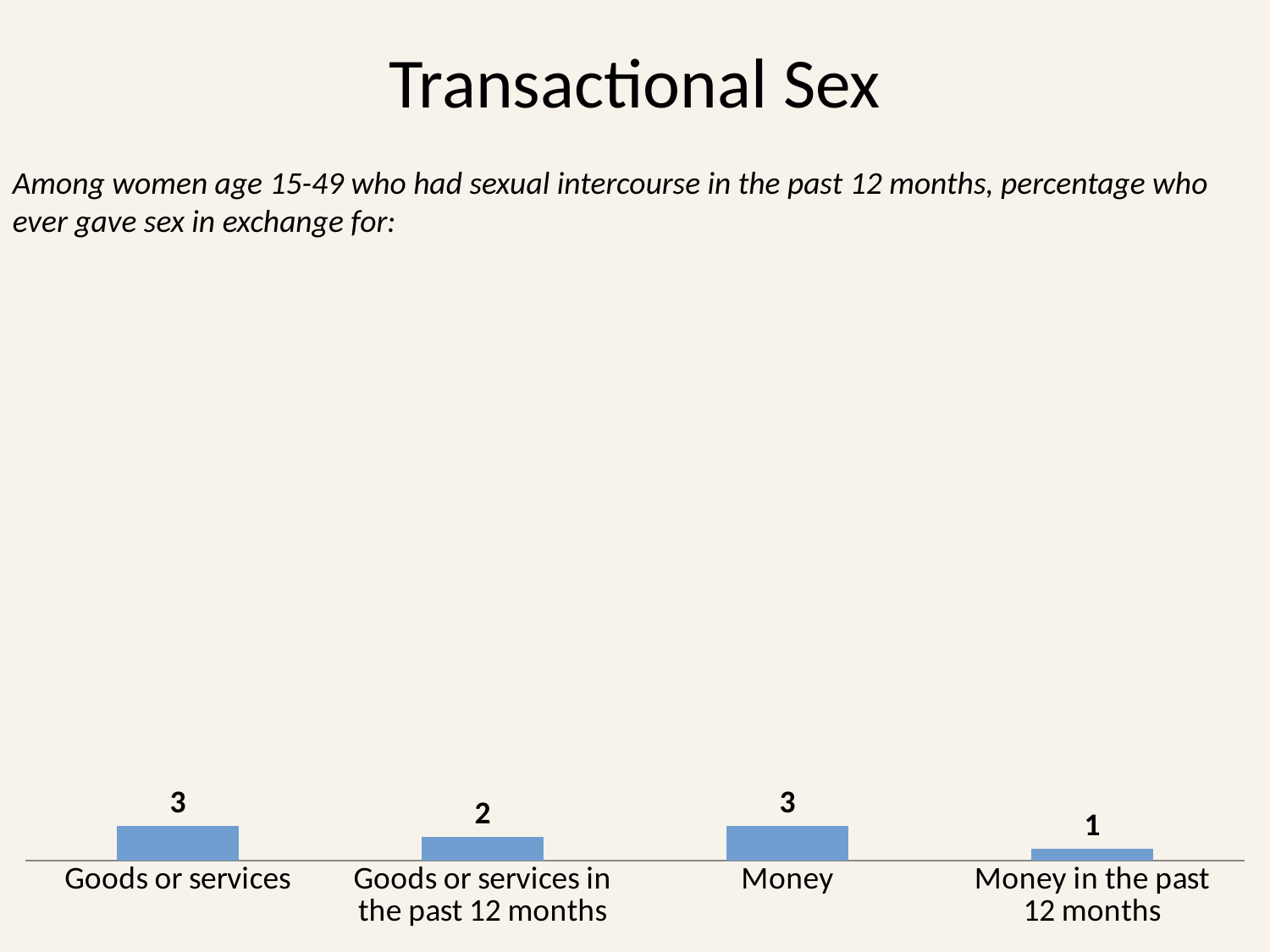

Transactional Sex
Among women age 15-49 who had sexual intercourse in the past 12 months, percentage who ever gave sex in exchange for:

### Chart

| Category | Women |
|---|---|
| Goods or services | 3.0 |
| Goods or services in the past 12 months | 2.0 |
| Money | 3.0 |
| Money in the past 12 months | 1.0 |